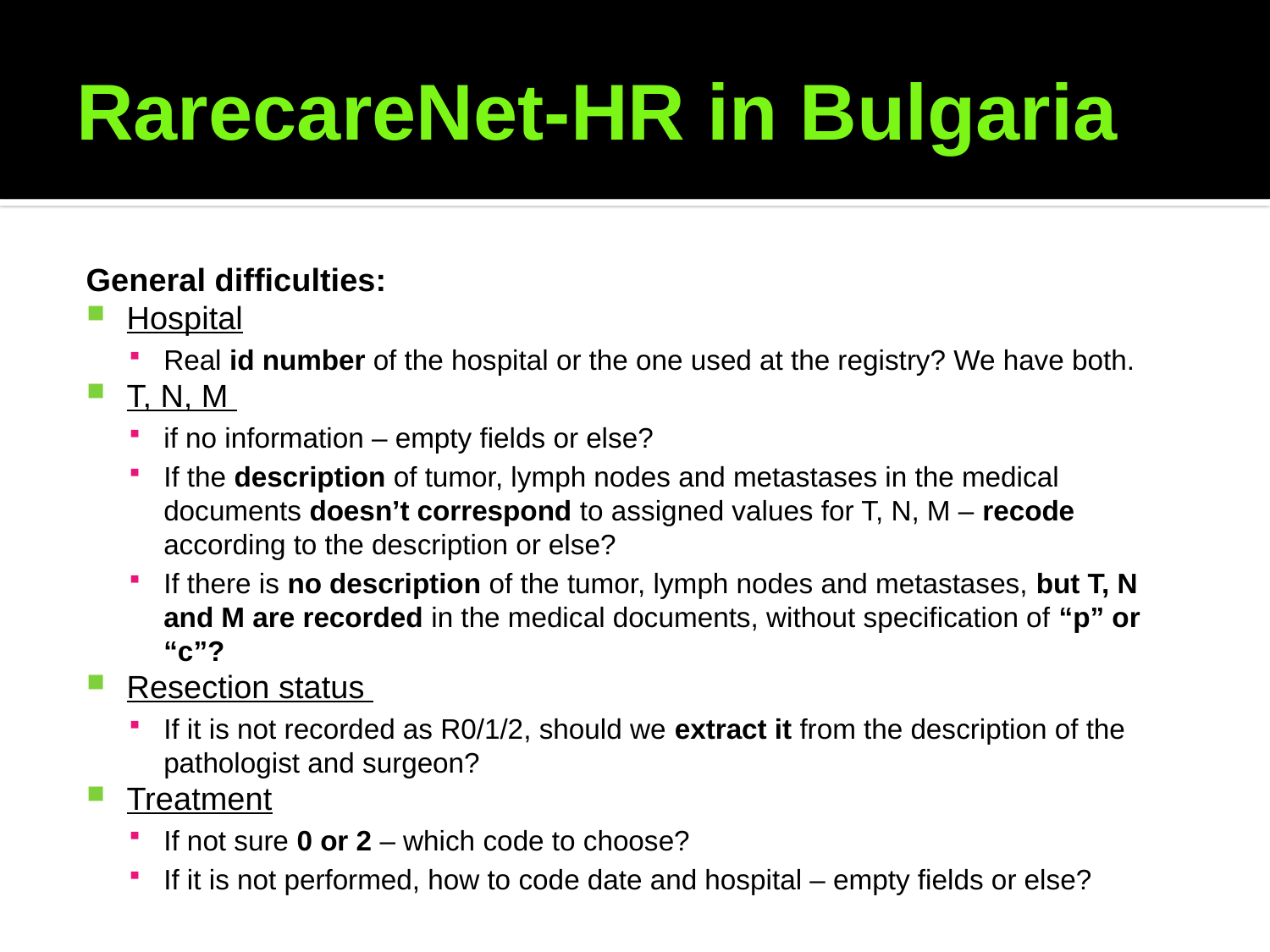

# RarecareNet-HR in Bulgaria
General difficulties:
Hospital
Real id number of the hospital or the one used at the registry? We have both.
T, N, M
if no information – empty fields or else?
If the description of tumor, lymph nodes and metastases in the medical documents doesn’t correspond to assigned values for T, N, M – recode according to the description or else?
If there is no description of the tumor, lymph nodes and metastases, but T, N and M are recorded in the medical documents, without specification of “p” or “c”?
Resection status
If it is not recorded as R0/1/2, should we extract it from the description of the pathologist and surgeon?
Treatment
If not sure 0 or 2 – which code to choose?
If it is not performed, how to code date and hospital – empty fields or else?